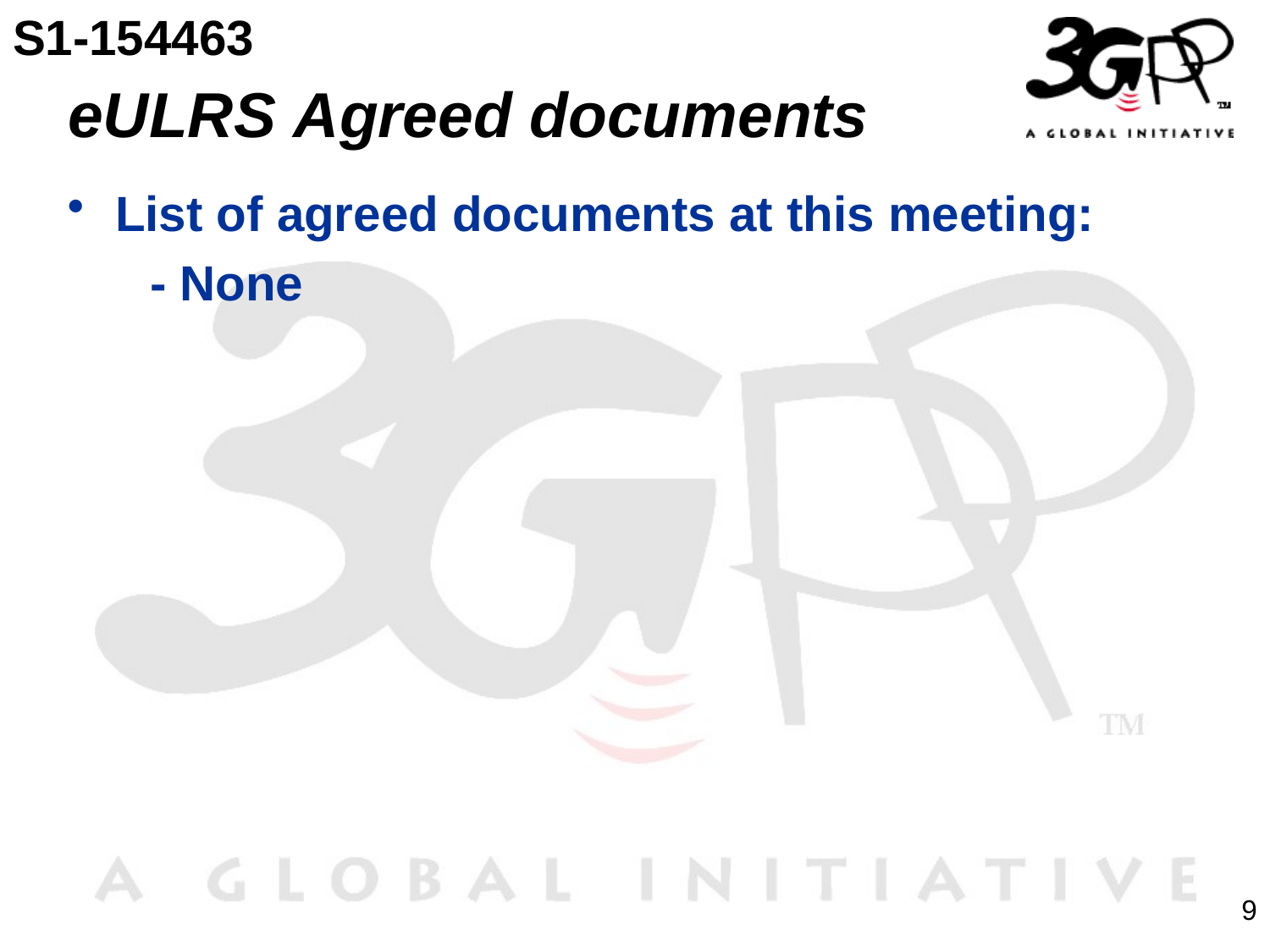

S1-154463
# eULRS Agreed documents
List of agreed documents at this meeting:
      - None

9